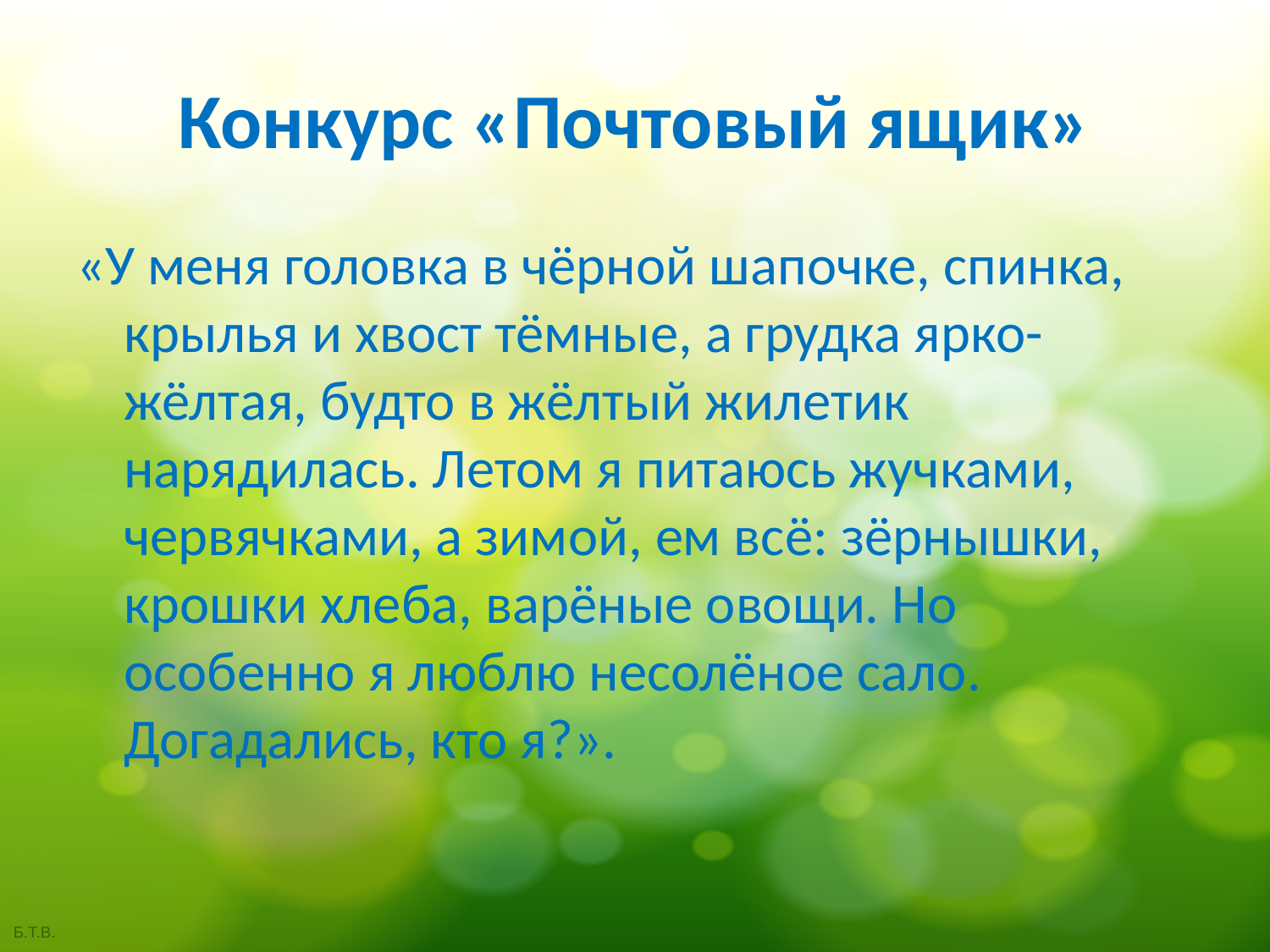

# Конкурс «Почтовый ящик»
«У меня головка в чёрной шапочке, спинка, крылья и хвост тёмные, а грудка ярко-жёлтая, будто в жёлтый жилетик нарядилась. Летом я питаюсь жучками, червячками, а зимой, ем всё: зёрнышки, крошки хлеба, варёные овощи. Но особенно я люблю несолёное сало. Догадались, кто я?».